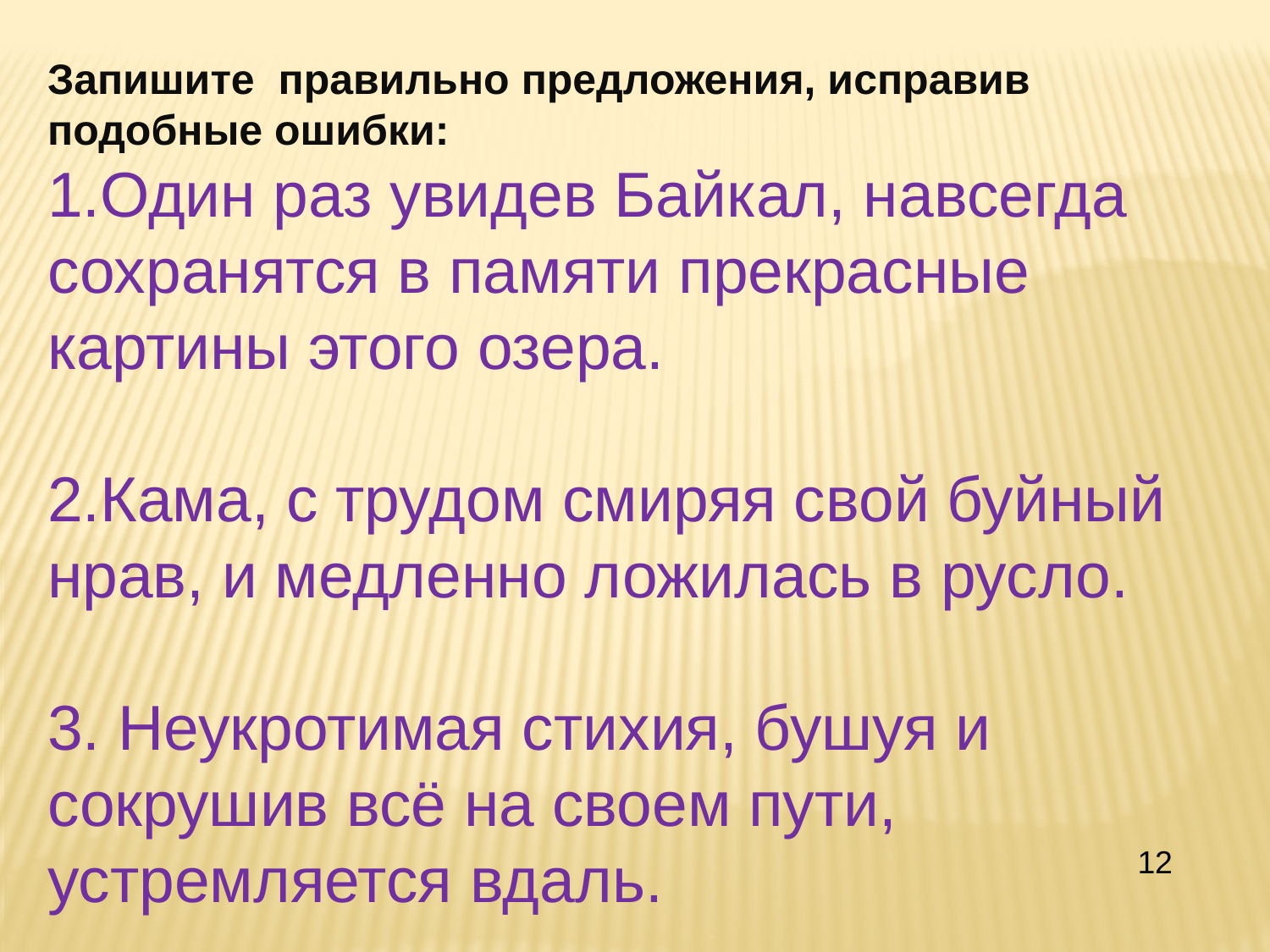

Запишите  правильно предложения, исправив подобные ошибки:
1.Один раз увидев Байкал, навсегда сохранятся в памяти прекрасные картины этого озера.

2.Кама, с трудом смиряя свой буйный нрав, и медленно ложилась в русло.

3. Неукротимая стихия, бушуя и сокрушив всё на своем пути, устремляется вдаль.

12